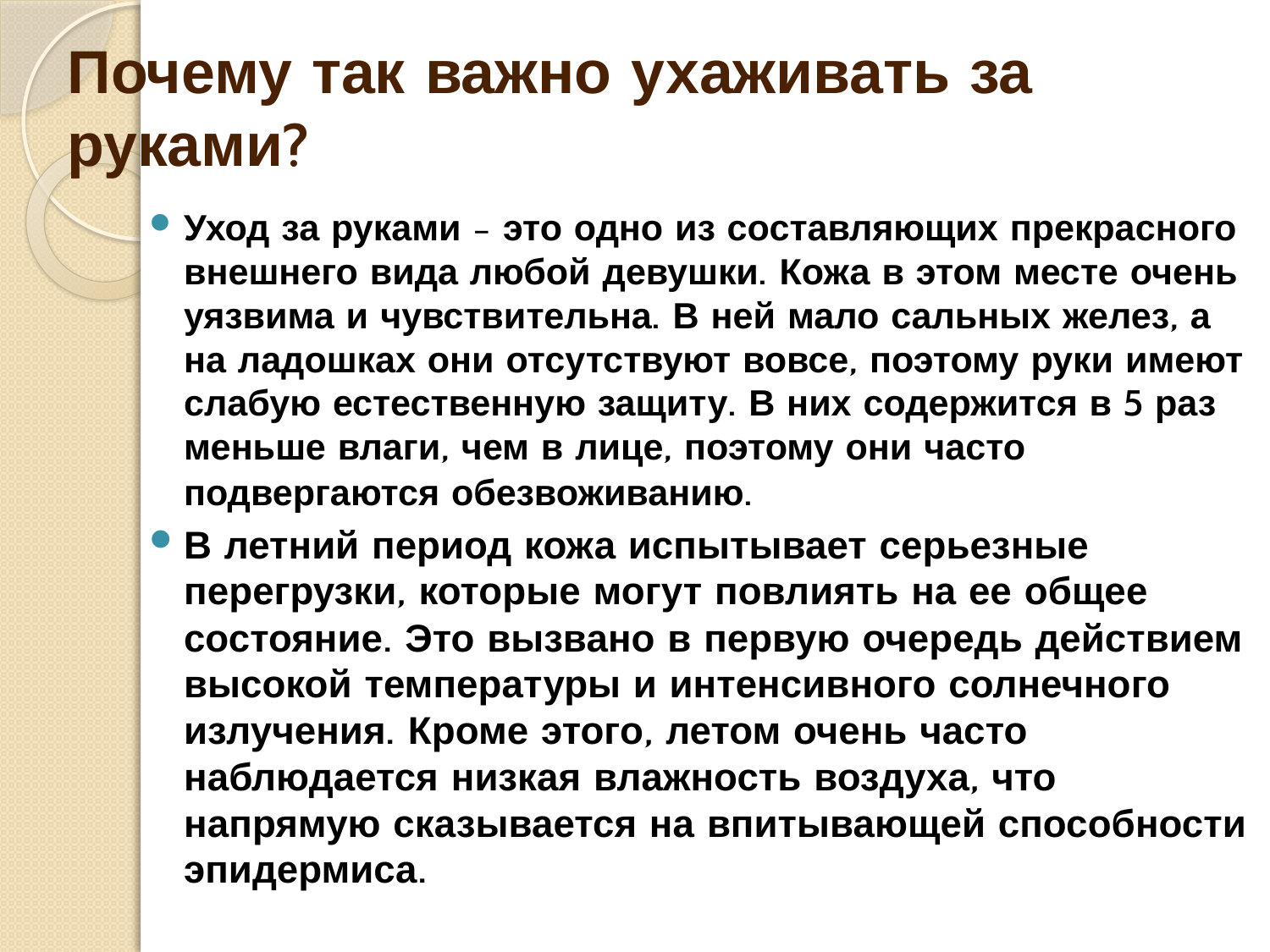

# Почему так важно ухаживать за руками?
Уход за руками – это одно из составляющих прекрасного внешнего вида любой девушки. Кожа в этом месте очень уязвима и чувствительна. В ней мало сальных желез, а на ладошках они отсутствуют вовсе, поэтому руки имеют слабую естественную защиту. В них содержится в 5 раз меньше влаги, чем в лице, поэтому они часто подвергаются обезвоживанию.
В летний период кожа испытывает серьезные перегрузки, которые могут повлиять на ее общее состояние. Это вызвано в первую очередь действием высокой температуры и интенсивного солнечного излучения. Кроме этого, летом очень часто наблюдается низкая влажность воздуха, что напрямую сказывается на впитывающей способности эпидермиса.